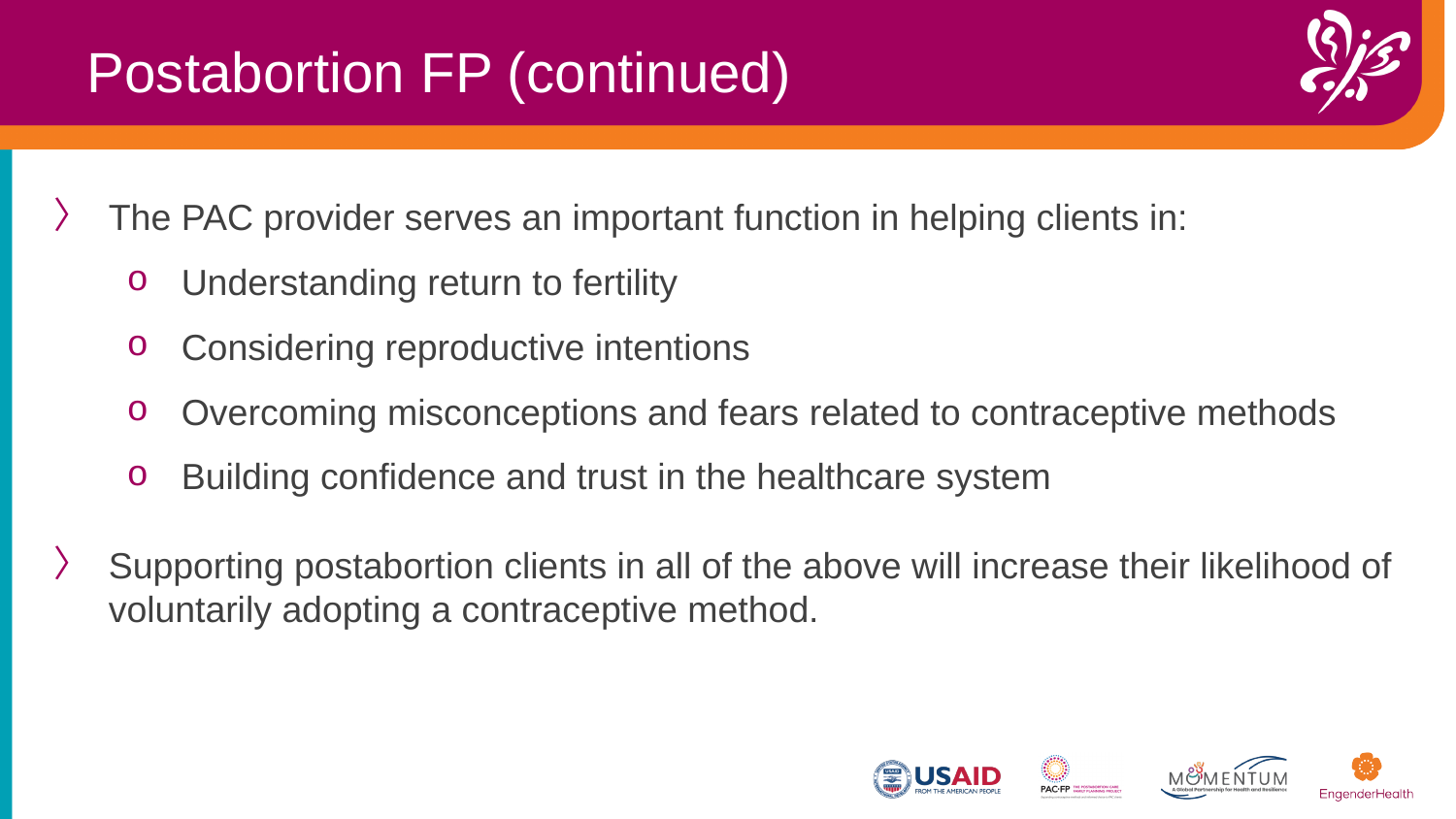

Postabortion FP (continued)
The PAC provider serves an important function in helping clients in: ​
Understanding return to fertility
Considering reproductive intentions
Overcoming misconceptions and fears related to contraceptive methods
Building confidence and trust in the healthcare system
Supporting postabortion clients in all of the above will increase their likelihood of voluntarily adopting a contraceptive method.​